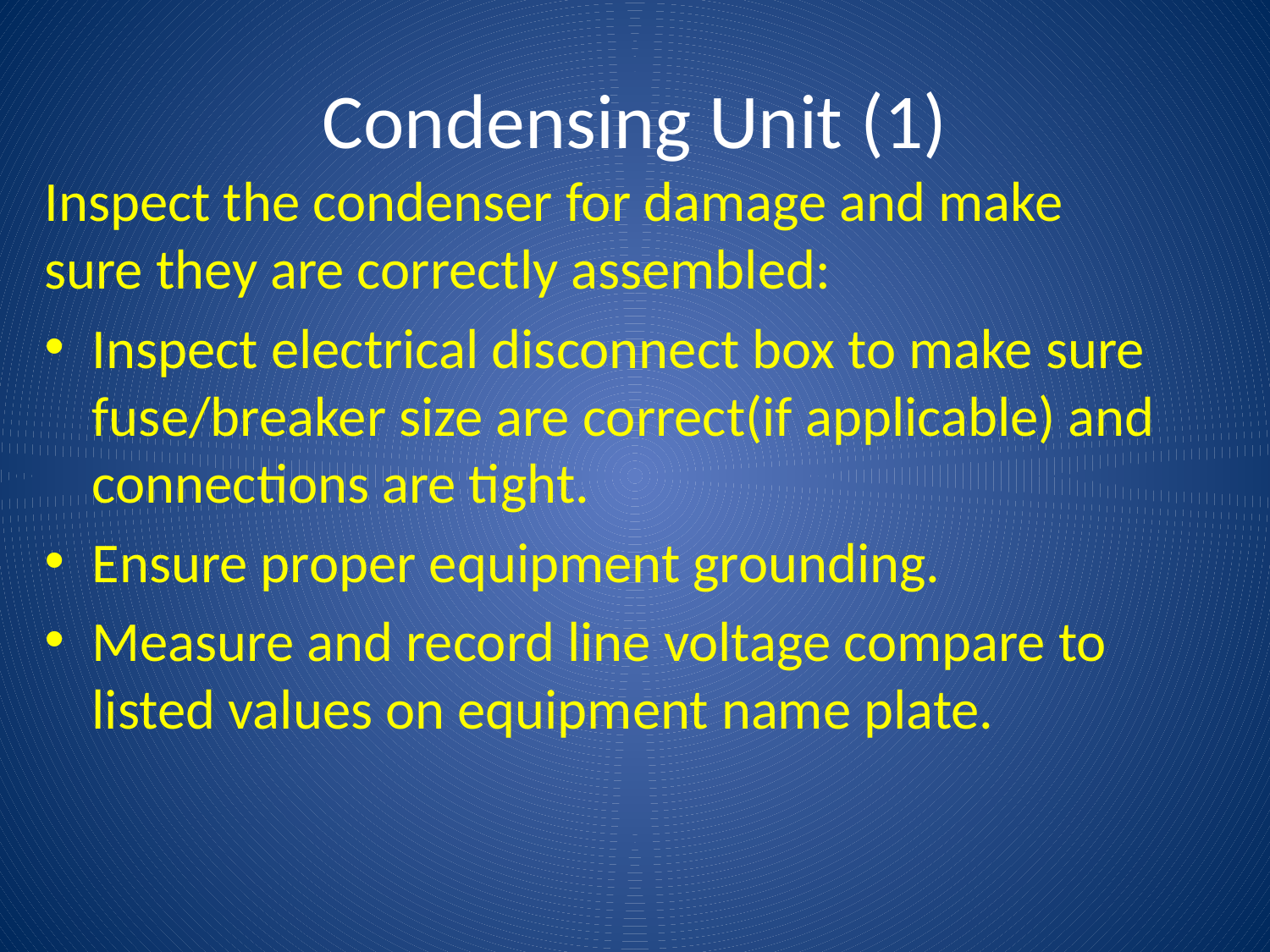

# Condensing Unit (1)
Inspect the condenser for damage and make sure they are correctly assembled:
Inspect electrical disconnect box to make sure fuse/breaker size are correct(if applicable) and connections are tight.
Ensure proper equipment grounding.
Measure and record line voltage compare to listed values on equipment name plate.